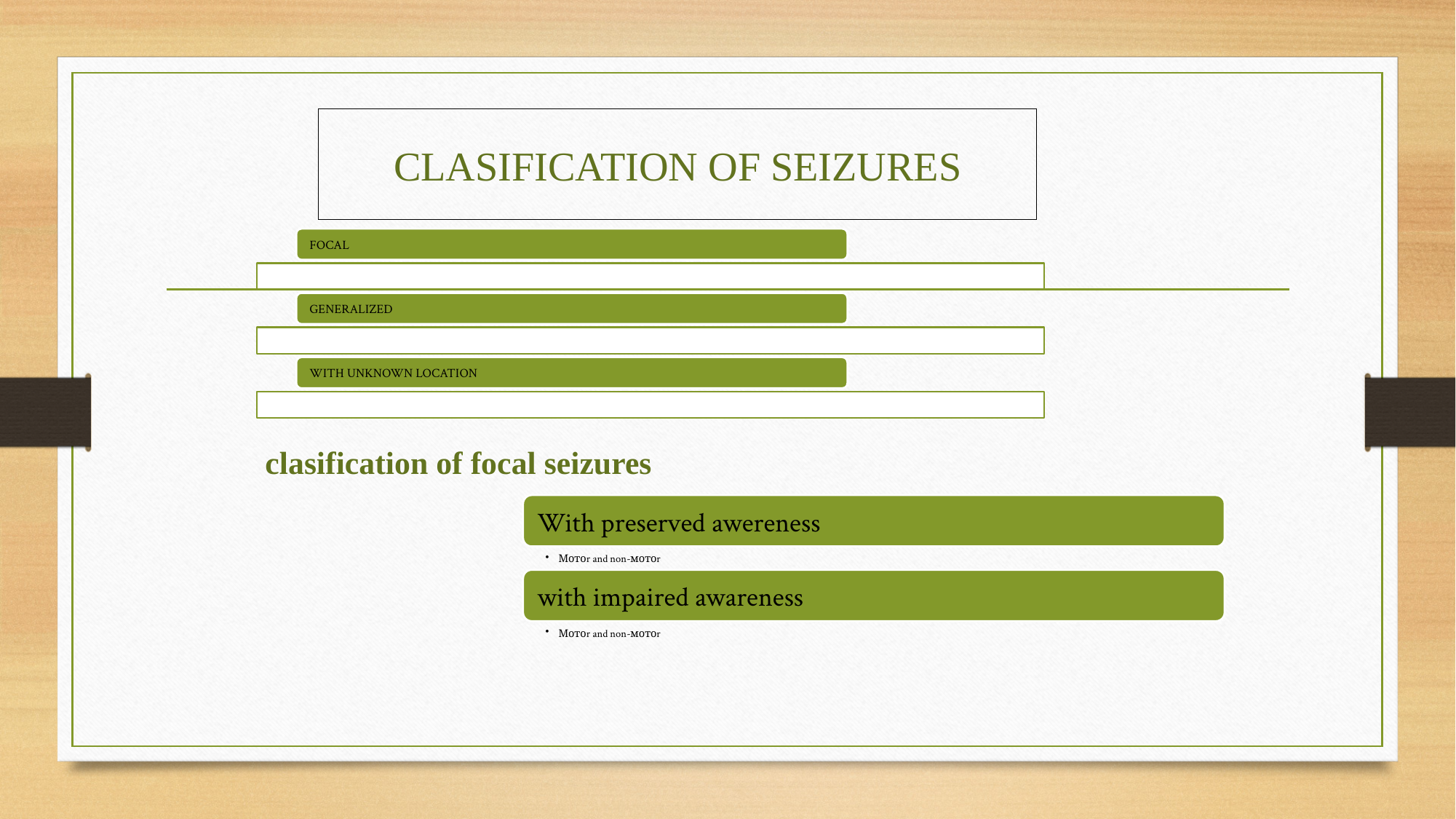

# CLASIFICATION OF SEIZURES
FOCAL
GENERALIZED
WITH UNKNOWN LOCATION
clasification of focal seizures
with impaired awareness
Мотоr and non-мотоr
Мотоr and non-мотоr
With preserved awereness